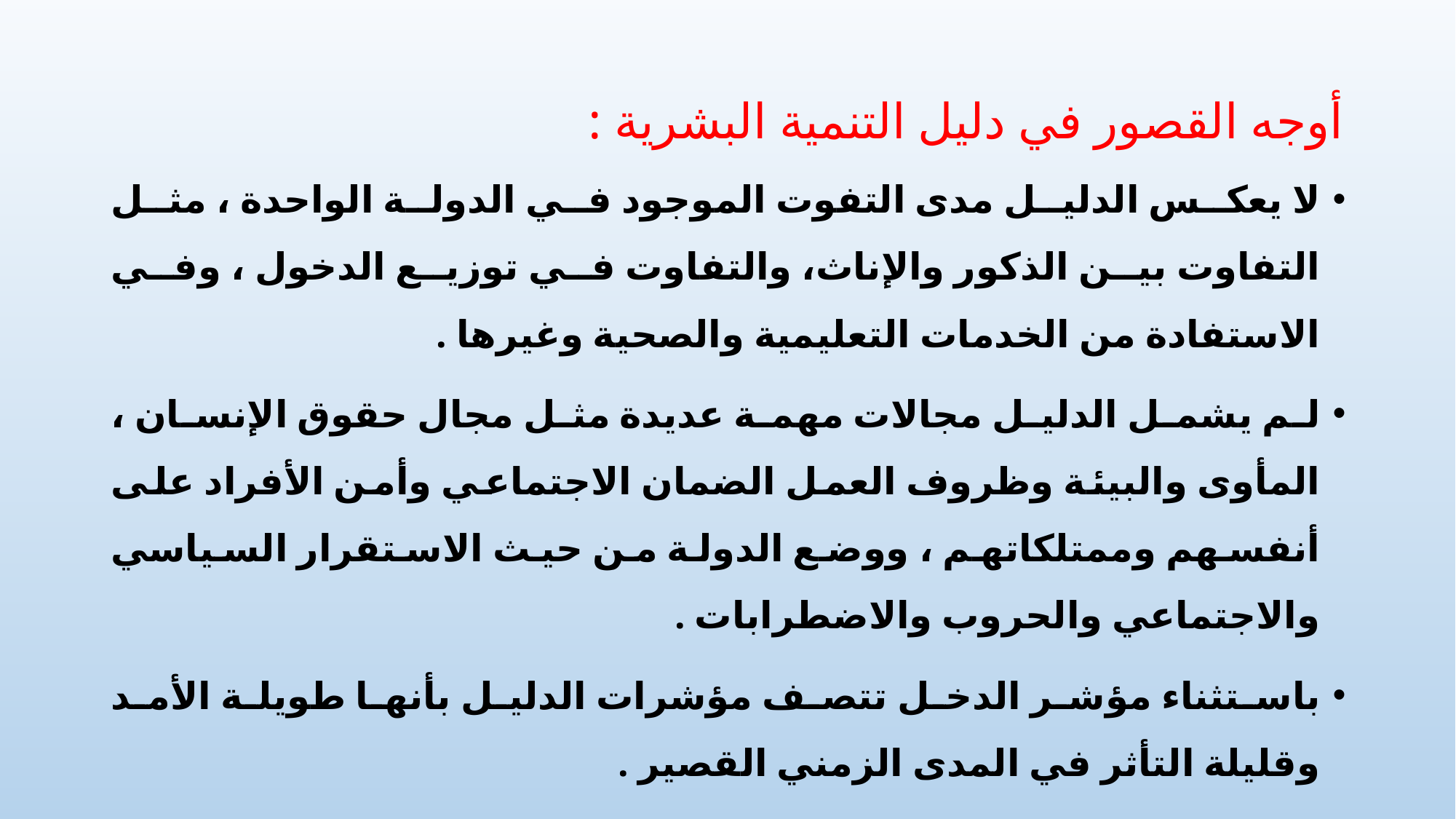

# أوجه القصور في دليل التنمية البشرية :
لا يعكس الدليل مدى التفوت الموجود في الدولة الواحدة ، مثل التفاوت بين الذكور والإناث، والتفاوت في توزيع الدخول ، وفي الاستفادة من الخدمات التعليمية والصحية وغيرها .
لم يشمل الدليل مجالات مهمة عديدة مثل مجال حقوق الإنسان ، المأوى والبيئة وظروف العمل الضمان الاجتماعي وأمن الأفراد على أنفسهم وممتلكاتهم ، ووضع الدولة من حيث الاستقرار السياسي والاجتماعي والحروب والاضطرابات .
باستثناء مؤشر الدخل تتصف مؤشرات الدليل بأنها طويلة الأمد وقليلة التأثر في المدى الزمني القصير .